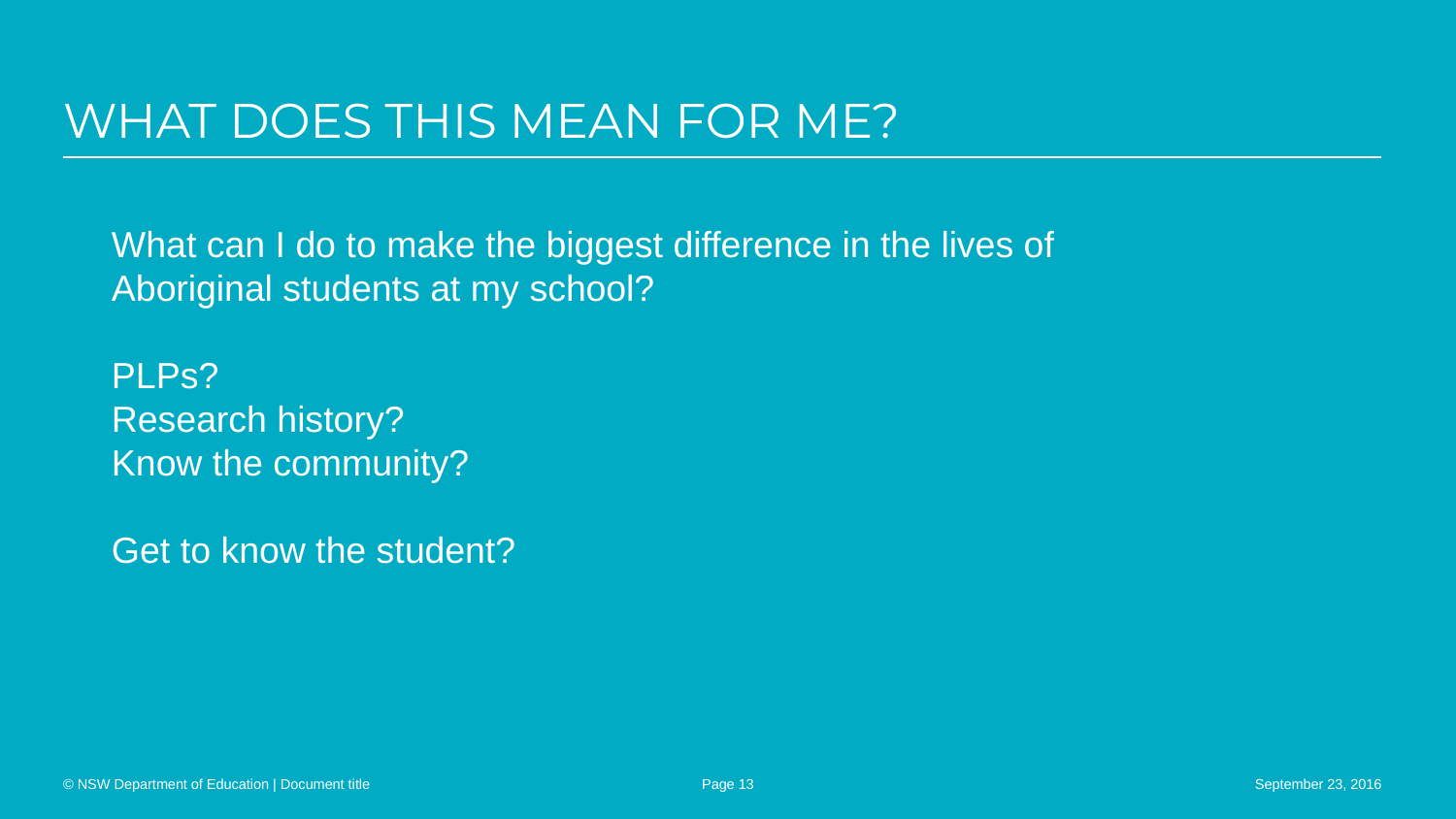

# What does this mean for me?
What can I do to make the biggest difference in the lives of Aboriginal students at my school?

PLPs?
Research history?
Know the community?

Get to know the student?

© NSW Department of Education | Document title
Page 13
September 23, 2016